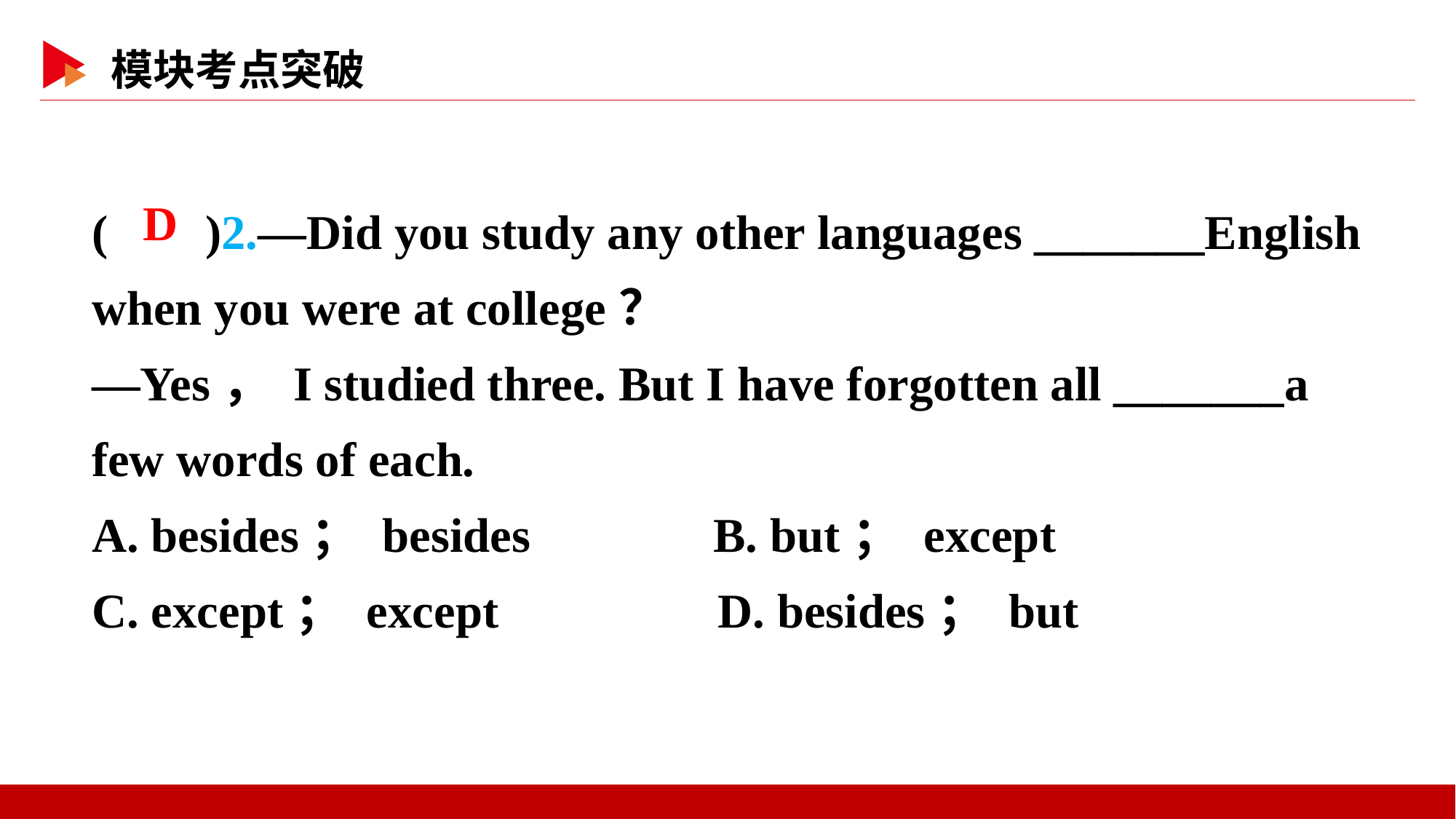

(        )2.—Did you study any other languages _______English when you were at college？
—Yes， I studied three. But I have forgotten all _______a few words of each.
A. besides； besides               B. but； except
C. except； except                  D. besides； but
   D